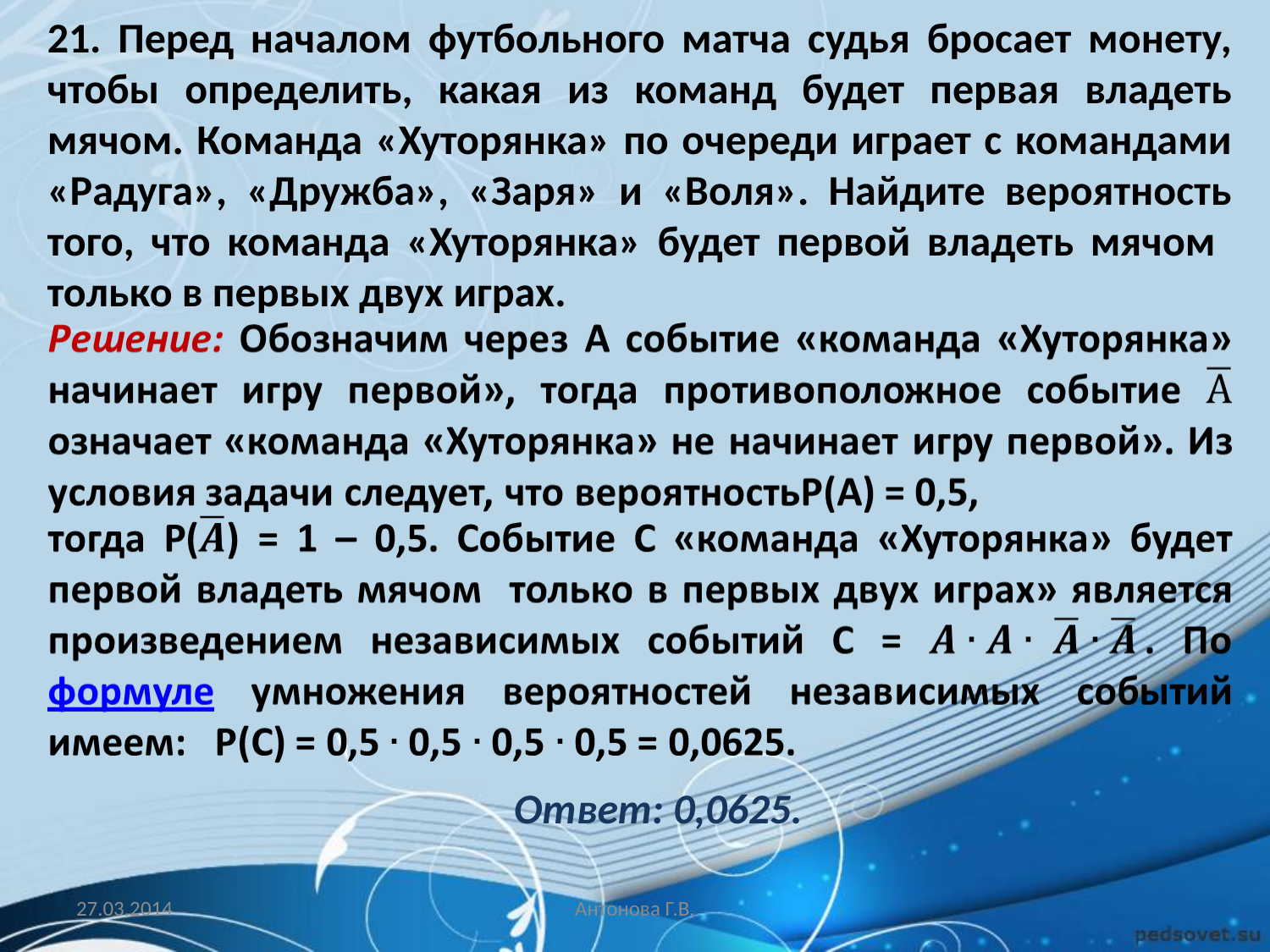

21. Перед началом футбольного матча судья бросает монету, чтобы определить, какая из команд будет первая владеть мячом. Команда «Хуторянка» по очереди играет с командами «Радуга», «Дружба», «Заря» и «Воля». Найдите вероятность того, что команда «Хуторянка» будет первой владеть мячом  только в первых двух играх.

Ответ: 0,0625.
27.03.2014
Антонова Г.В.